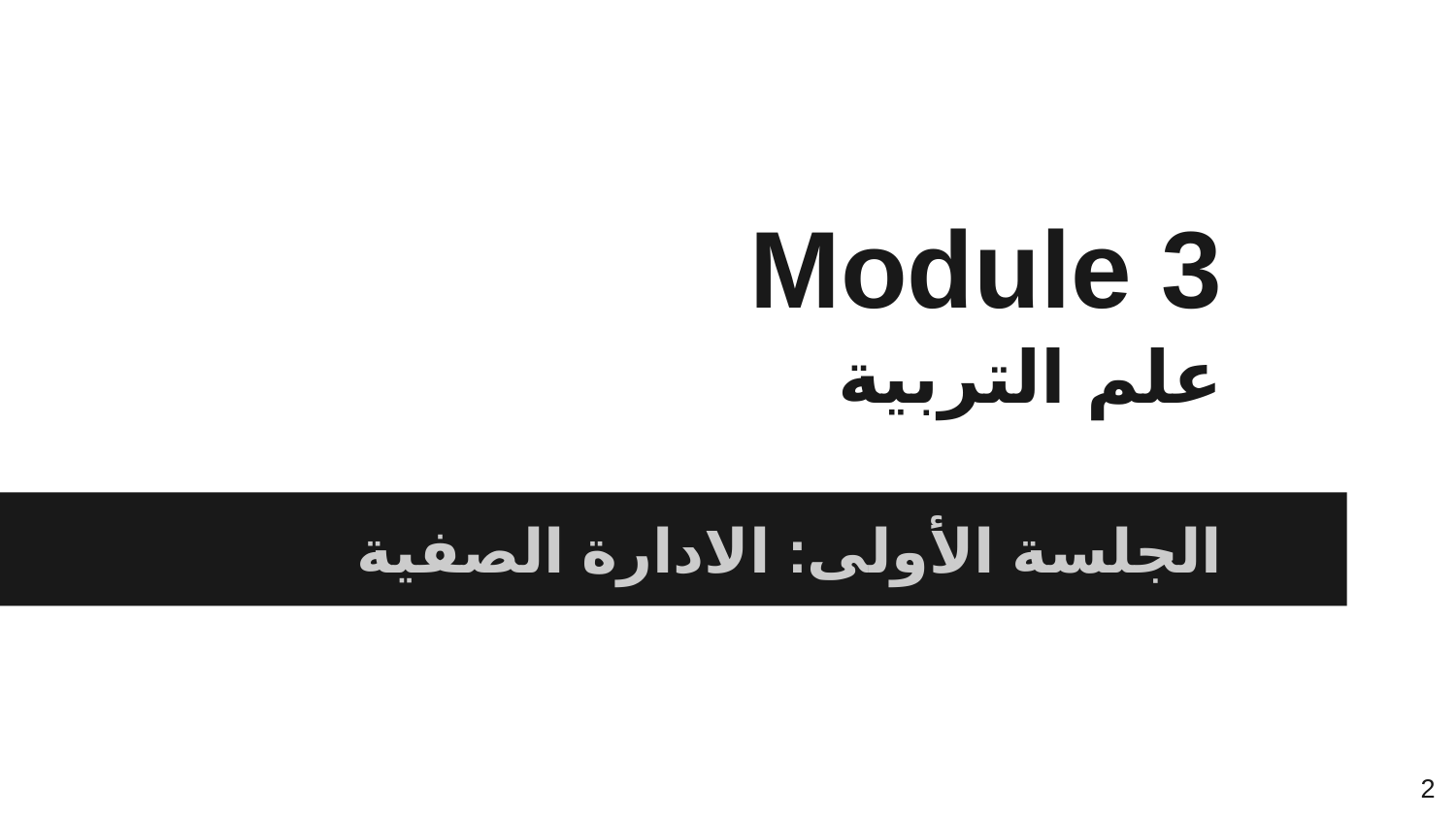

# Module 3 علم التربية
الجلسة الأولى: الادارة الصفية
2